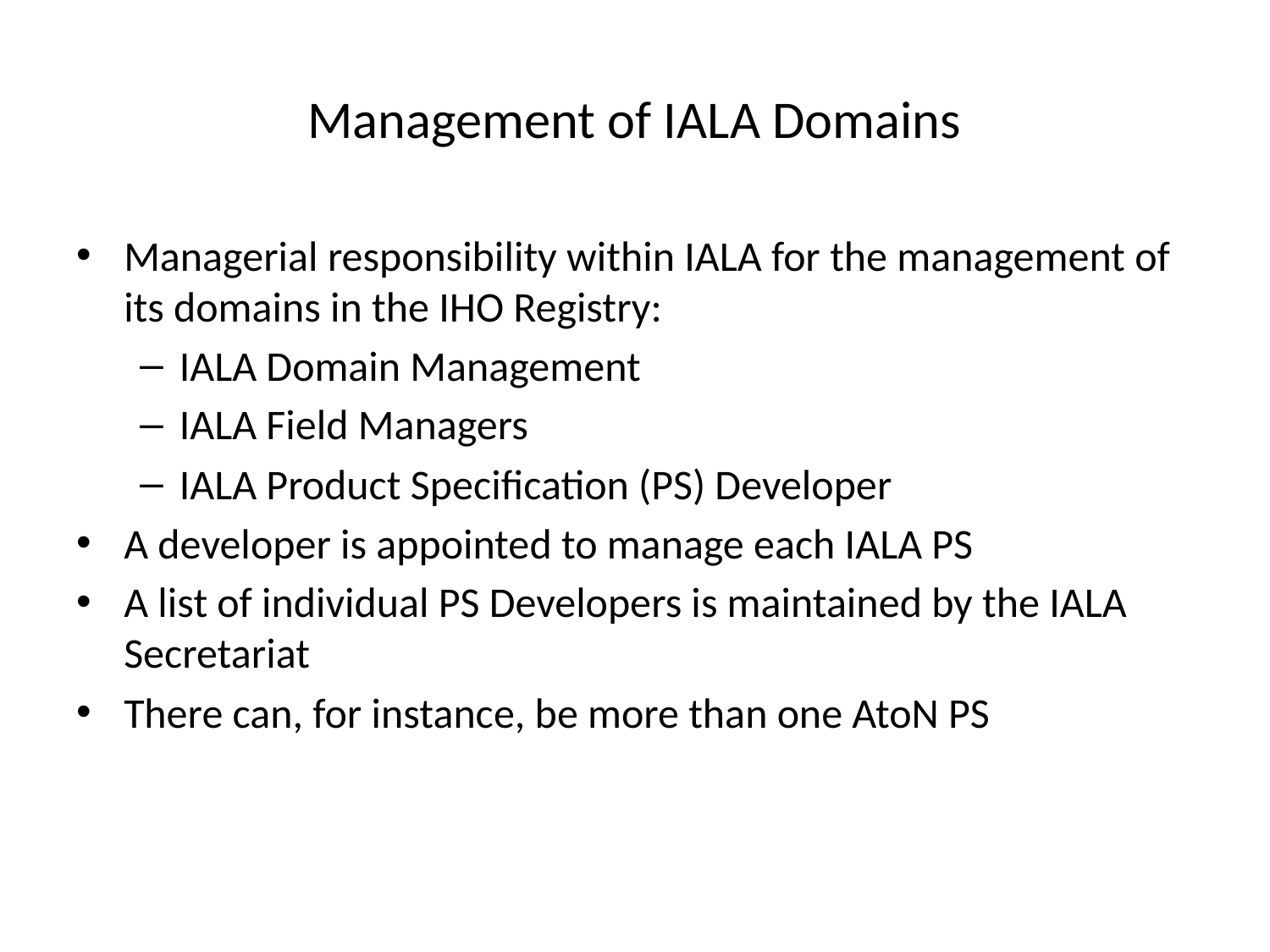

# Management of IALA Domains
Managerial responsibility within IALA for the management of its domains in the IHO Registry:
IALA Domain Management
IALA Field Managers
IALA Product Specification (PS) Developer
A developer is appointed to manage each IALA PS
A list of individual PS Developers is maintained by the IALA Secretariat
There can, for instance, be more than one AtoN PS